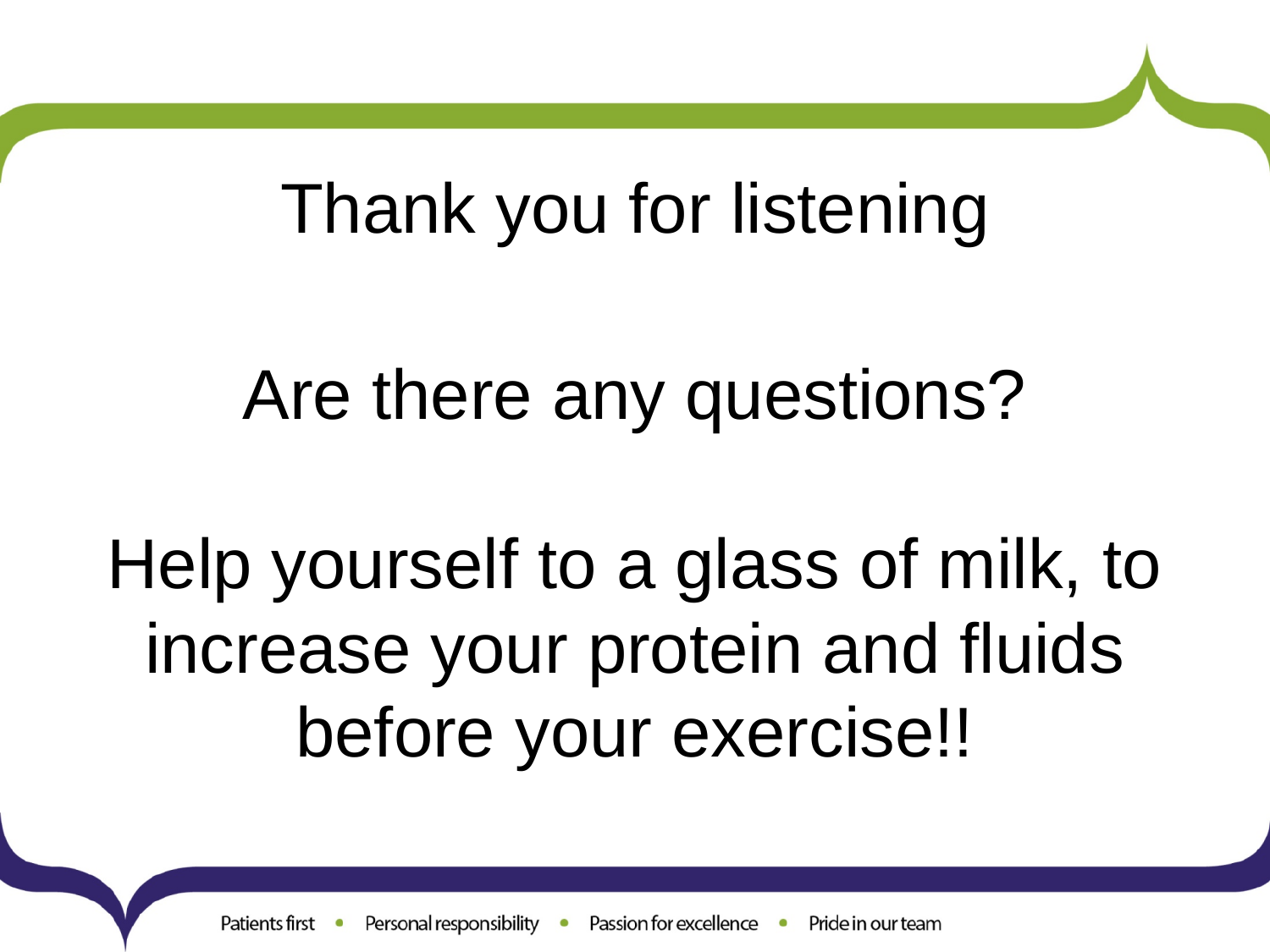

Thank you for listening

Are there any questions?

Help yourself to a glass of milk, to increase your protein and fluids before your exercise!!